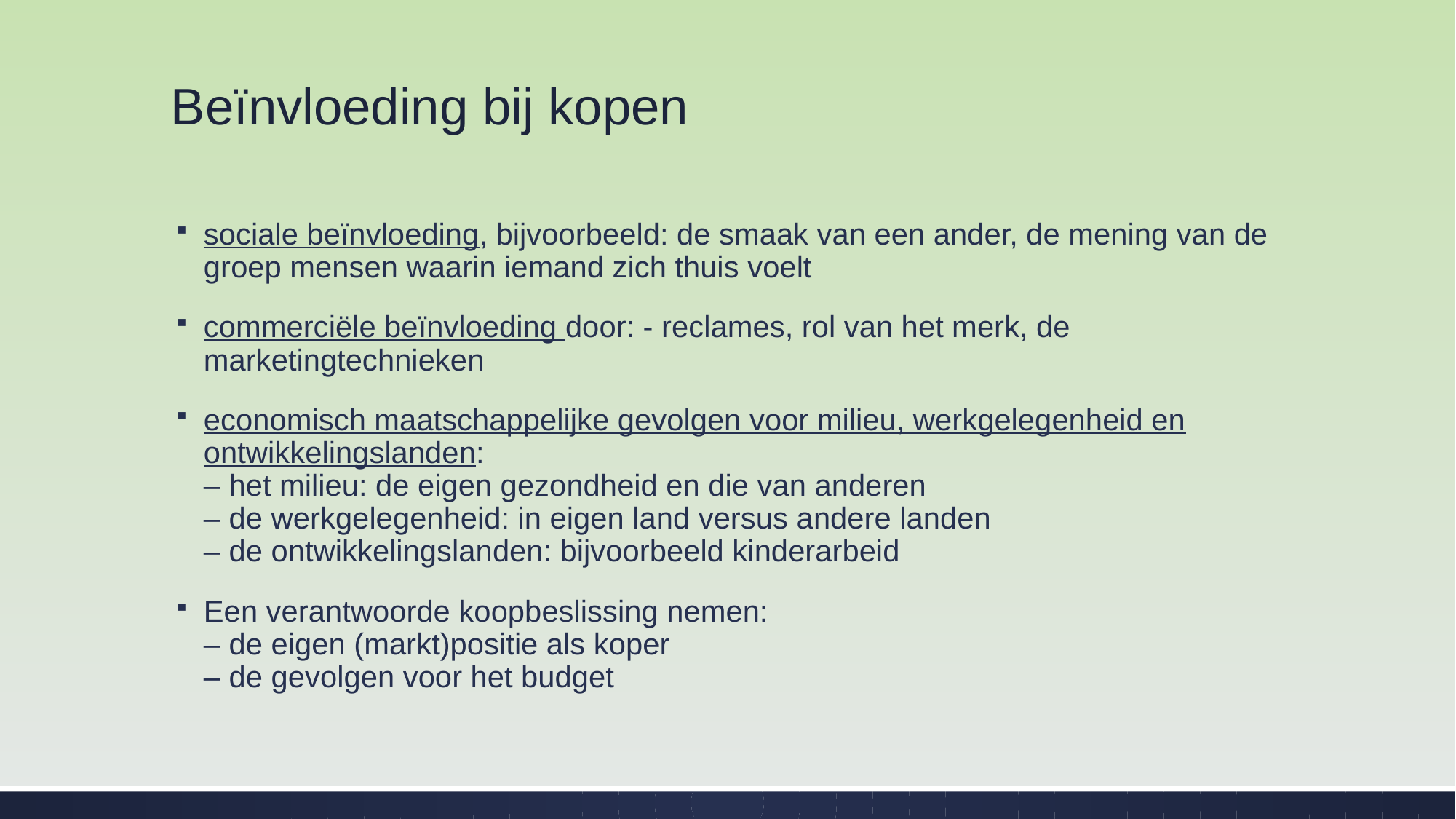

# Beïnvloeding bij kopen
sociale beïnvloeding, bijvoorbeeld: de smaak van een ander, de mening van de groep mensen waarin iemand zich thuis voelt
commerciële beïnvloeding door: - reclames, rol van het merk, de marketingtechnieken
economisch maatschappelijke gevolgen voor milieu, werkgelegenheid en ontwikkelingslanden:
– het milieu: de eigen gezondheid en die van anderen
– de werkgelegenheid: in eigen land versus andere landen
– de ontwikkelingslanden: bijvoorbeeld kinderarbeid
Een verantwoorde koopbeslissing nemen:
– de eigen (markt)positie als koper
– de gevolgen voor het budget